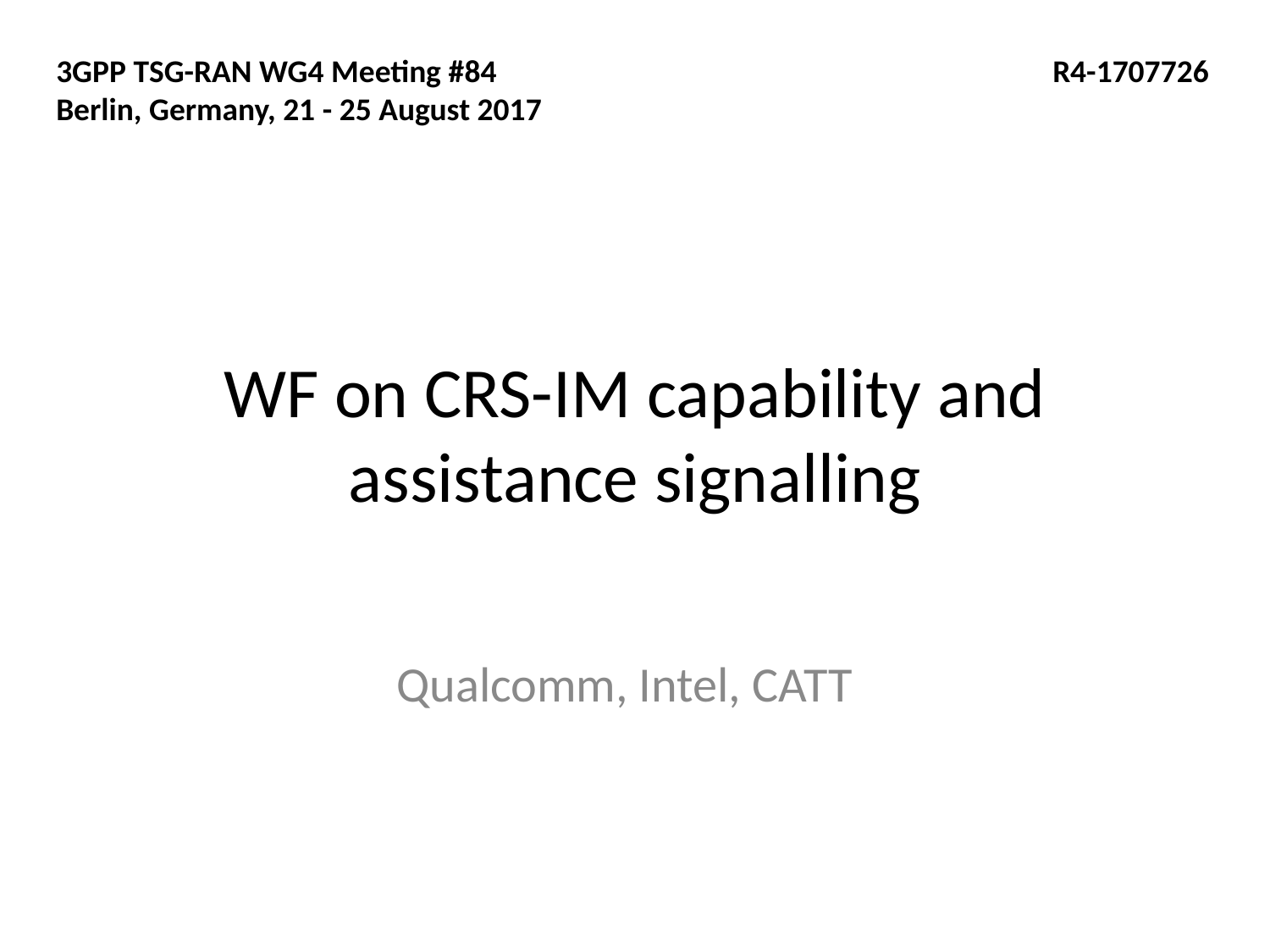

3GPP TSG-RAN WG4 Meeting #84
Berlin, Germany, 21 - 25 August 2017
R4-1707726
# WF on CRS-IM capability and assistance signalling
Qualcomm, Intel, CATT